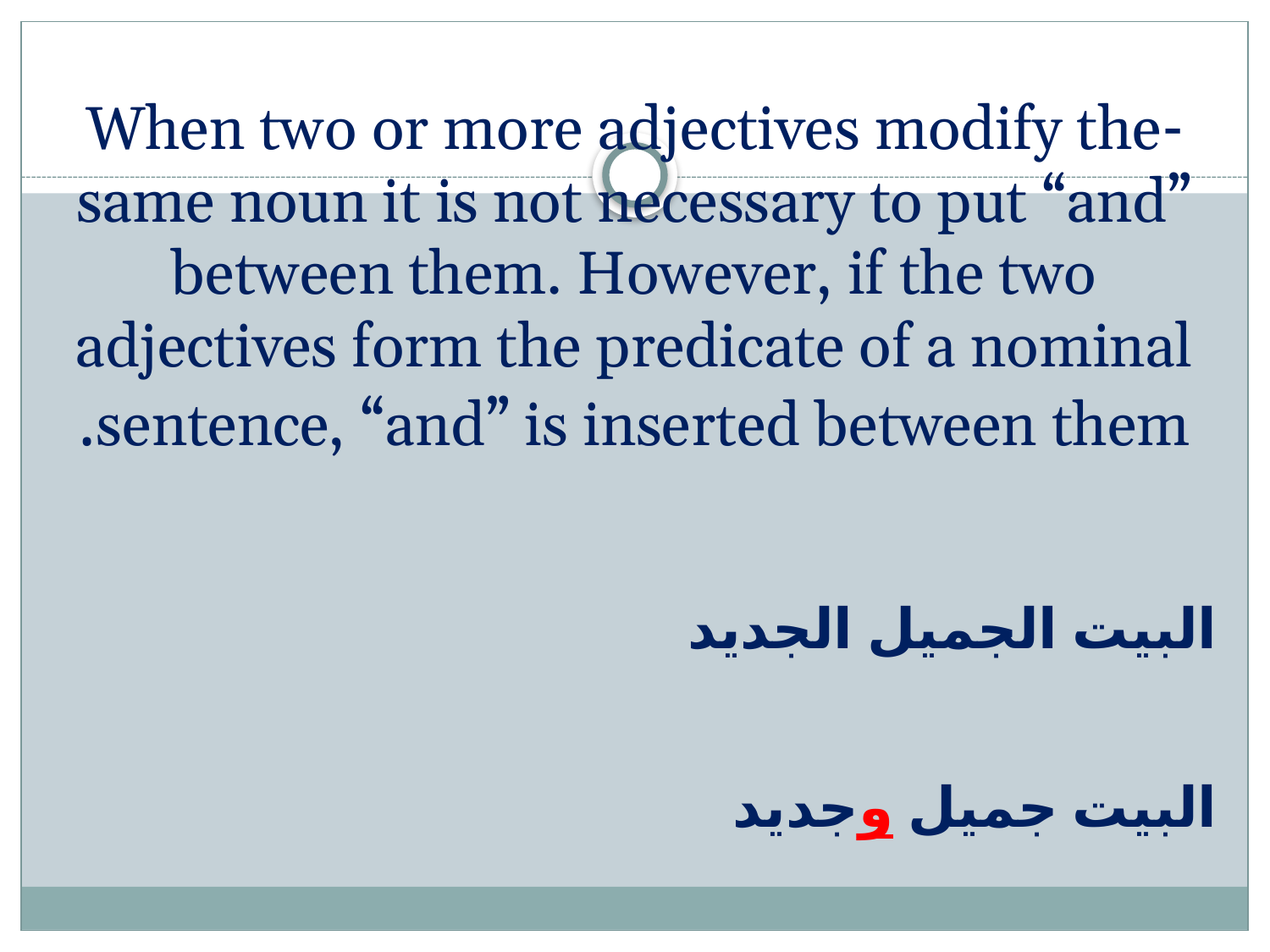

# -When two or more adjectives modify the same noun it is not necessary to put “and” between them. However, if the two adjectives form the predicate of a nominal sentence, “and” is inserted between them.
البيت الجميل الجديد
البيت جميل وجديد